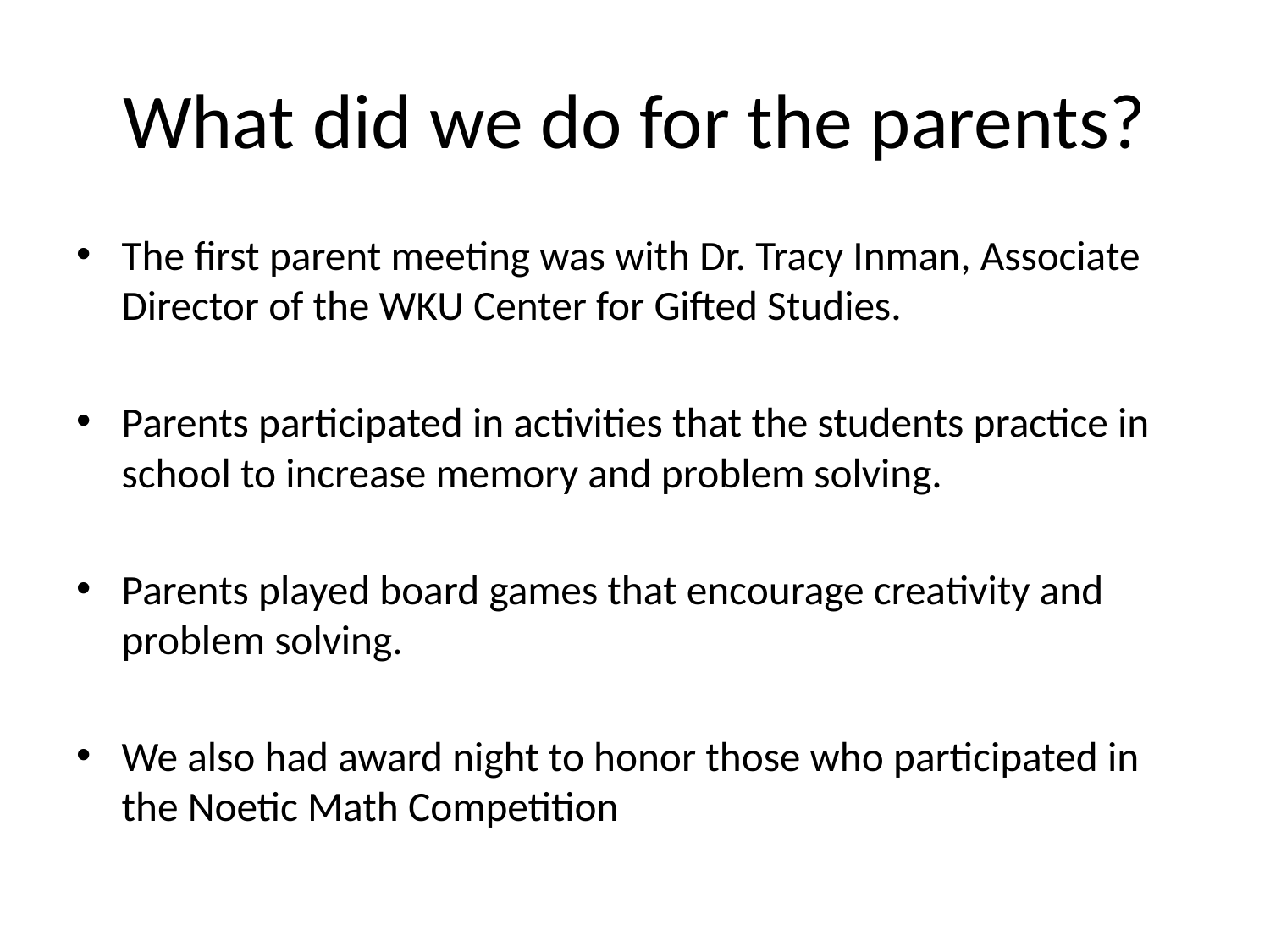

# What did we do for the parents?
The first parent meeting was with Dr. Tracy Inman, Associate Director of the WKU Center for Gifted Studies.

Parents participated in activities that the students practice in school to increase memory and problem solving.

Parents played board games that encourage creativity and problem solving.

We also had award night to honor those who participated in the Noetic Math Competition